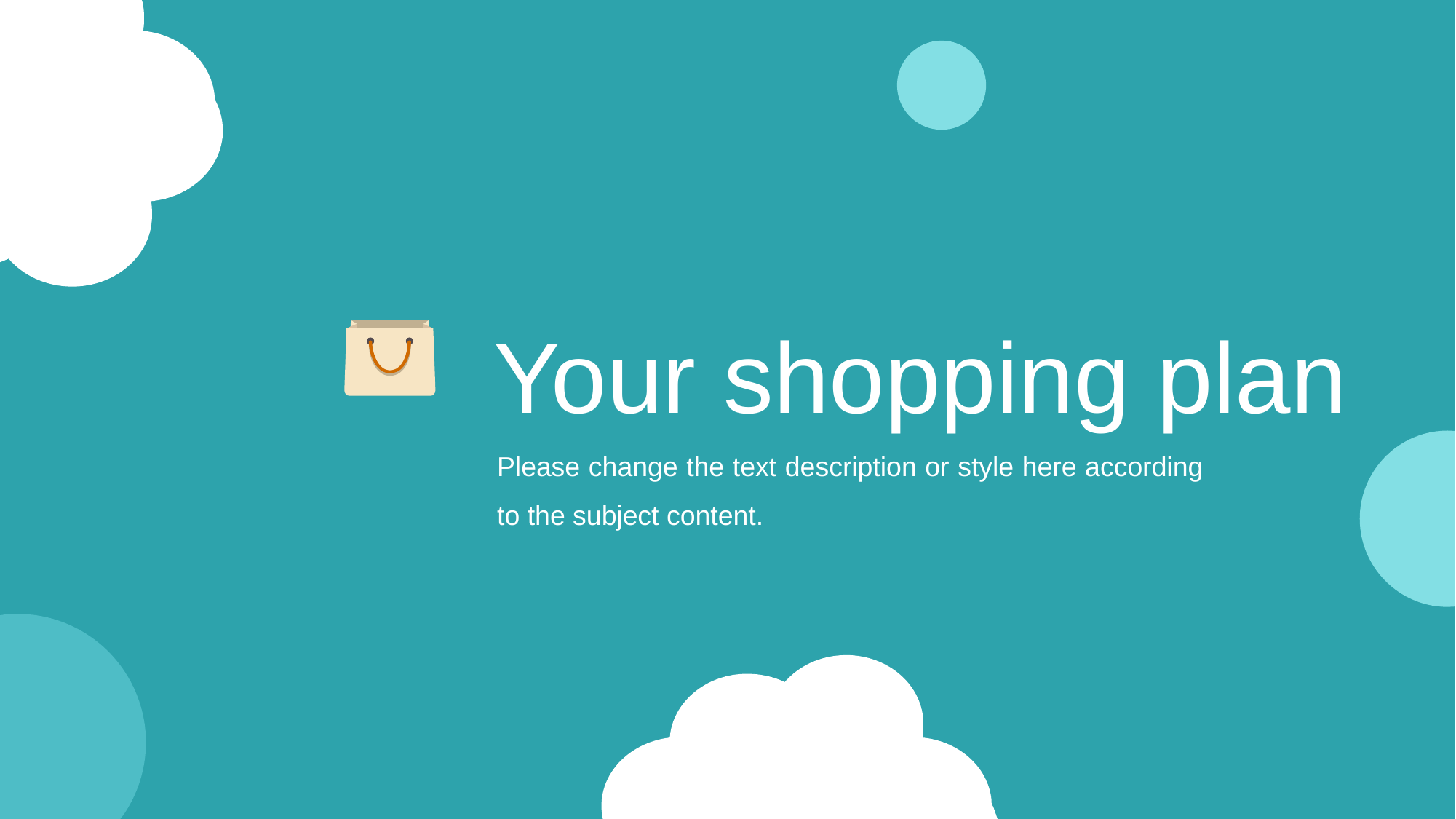

Your shopping plan

Please change the text description or style here according to the subject content.